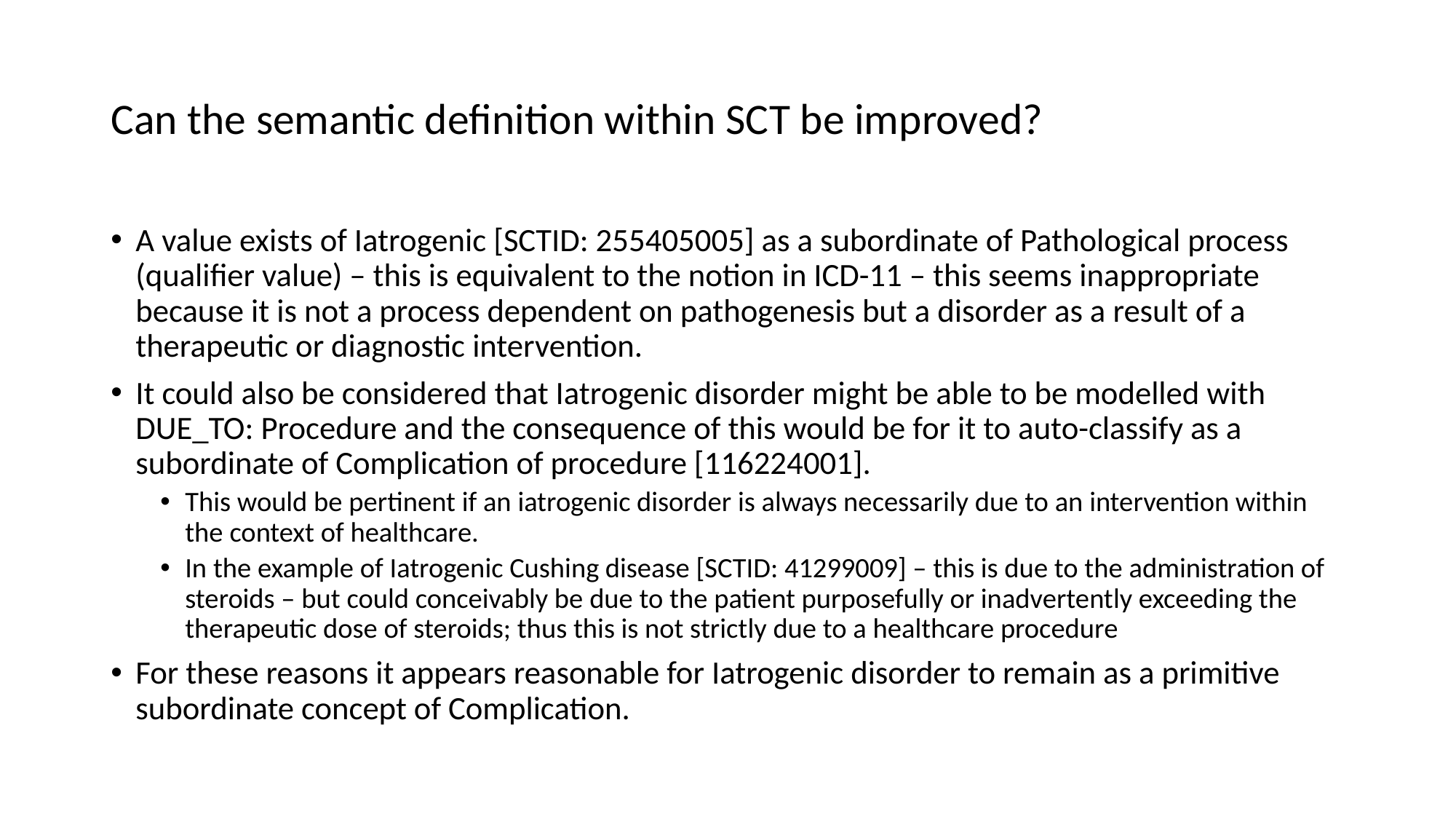

# Can the semantic definition within SCT be improved?
A value exists of Iatrogenic [SCTID: 255405005] as a subordinate of Pathological process (qualifier value) – this is equivalent to the notion in ICD-11 – this seems inappropriate because it is not a process dependent on pathogenesis but a disorder as a result of a therapeutic or diagnostic intervention.
It could also be considered that Iatrogenic disorder might be able to be modelled with DUE_TO: Procedure and the consequence of this would be for it to auto-classify as a subordinate of Complication of procedure [116224001].
This would be pertinent if an iatrogenic disorder is always necessarily due to an intervention within the context of healthcare.
In the example of Iatrogenic Cushing disease [SCTID: 41299009] – this is due to the administration of steroids – but could conceivably be due to the patient purposefully or inadvertently exceeding the therapeutic dose of steroids; thus this is not strictly due to a healthcare procedure
For these reasons it appears reasonable for Iatrogenic disorder to remain as a primitive subordinate concept of Complication.